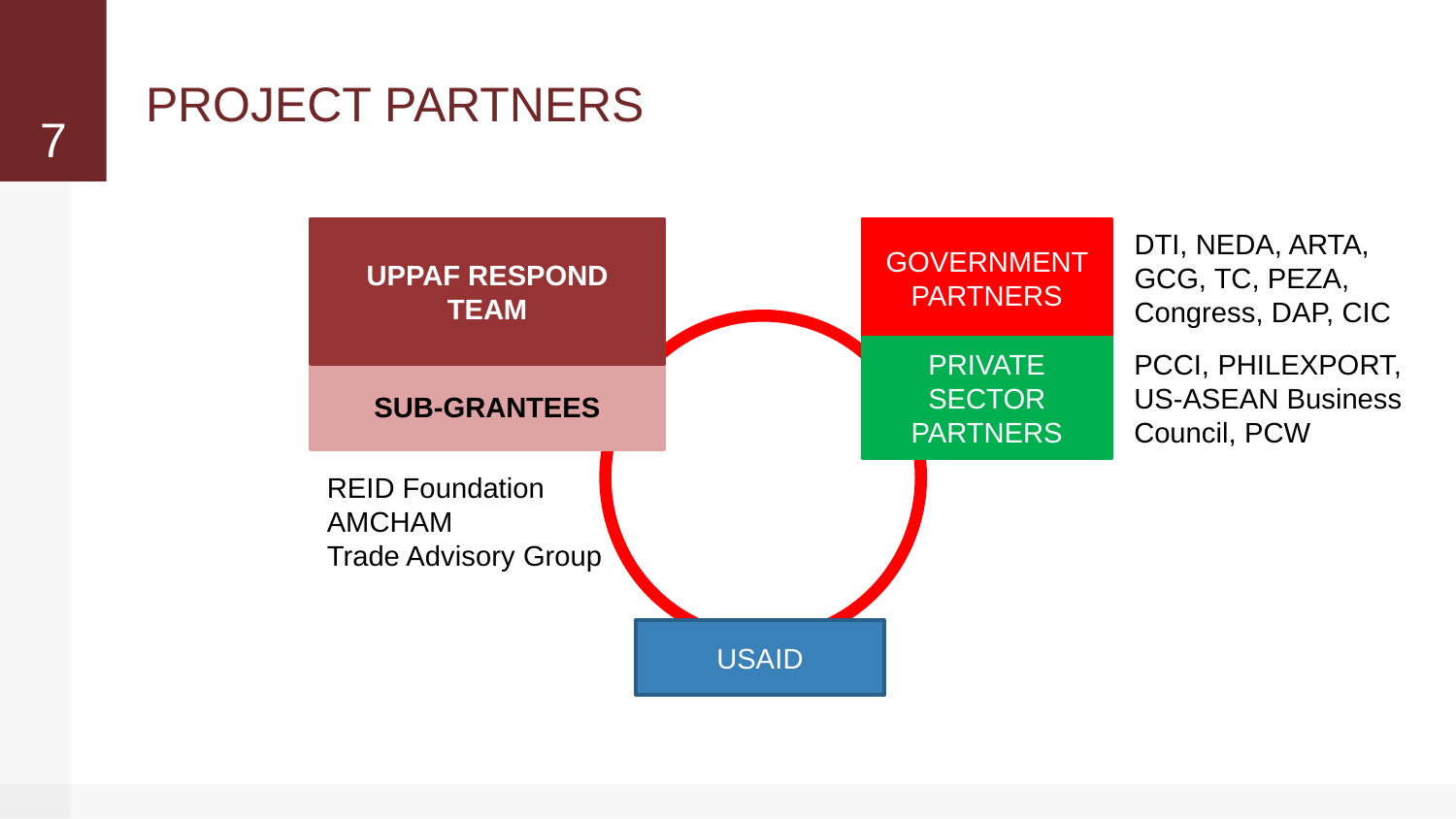

7
# PROJECT PARTNERS
UPPAF RESPOND TEAM
GOVERNMENT PARTNERS
DTI, NEDA, ARTA,
GCG, TC, PEZA,
Congress, DAP, CIC

PRIVATE SECTOR PARTNERS
PCCI, PHILEXPORT,
US-ASEAN Business
Council, PCW
SUB-GRANTEES
REID Foundation
AMCHAM
Trade Advisory Group
USAID